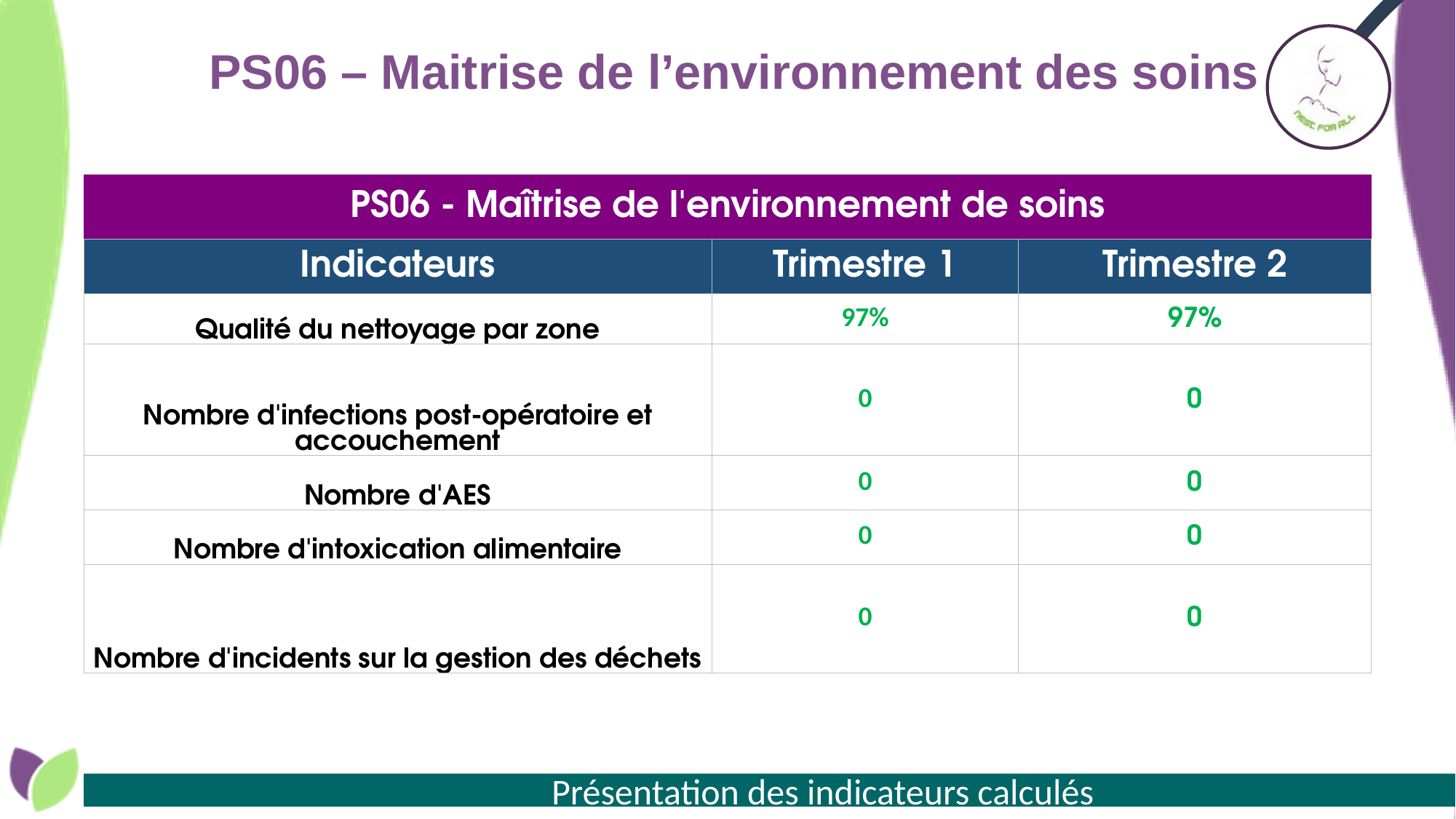

# PS06 – Maitrise de l’environnement des soins
| PS06 - Maîtrise de l'environnement de soins |  |  |
| --- | --- | --- |
| Indicateurs | Trimestre 1 | Trimestre 2 |
| Qualité du nettoyage par zone | 97% | 97% |
| Nombre d'infections post-opératoire et accouchement | 0 | 0 |
| Nombre d'AES | 0 | 0 |
| Nombre d'intoxication alimentaire | 0 | 0 |
| Nombre d'incidents sur la gestion des déchets | 0 | 0 |
 Présentation des indicateurs calculés